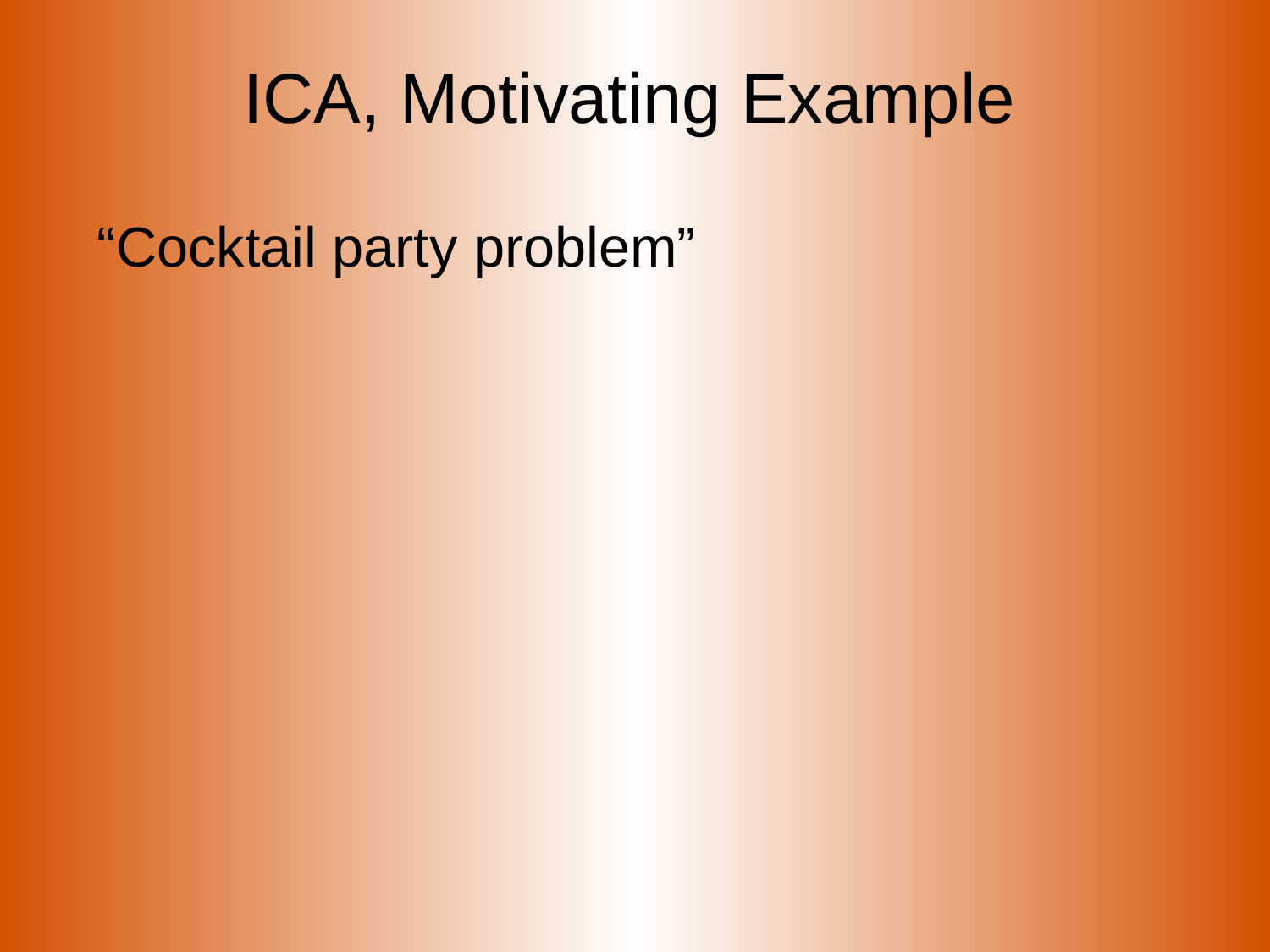

# ICA, Motivating Example
“Cocktail party problem”